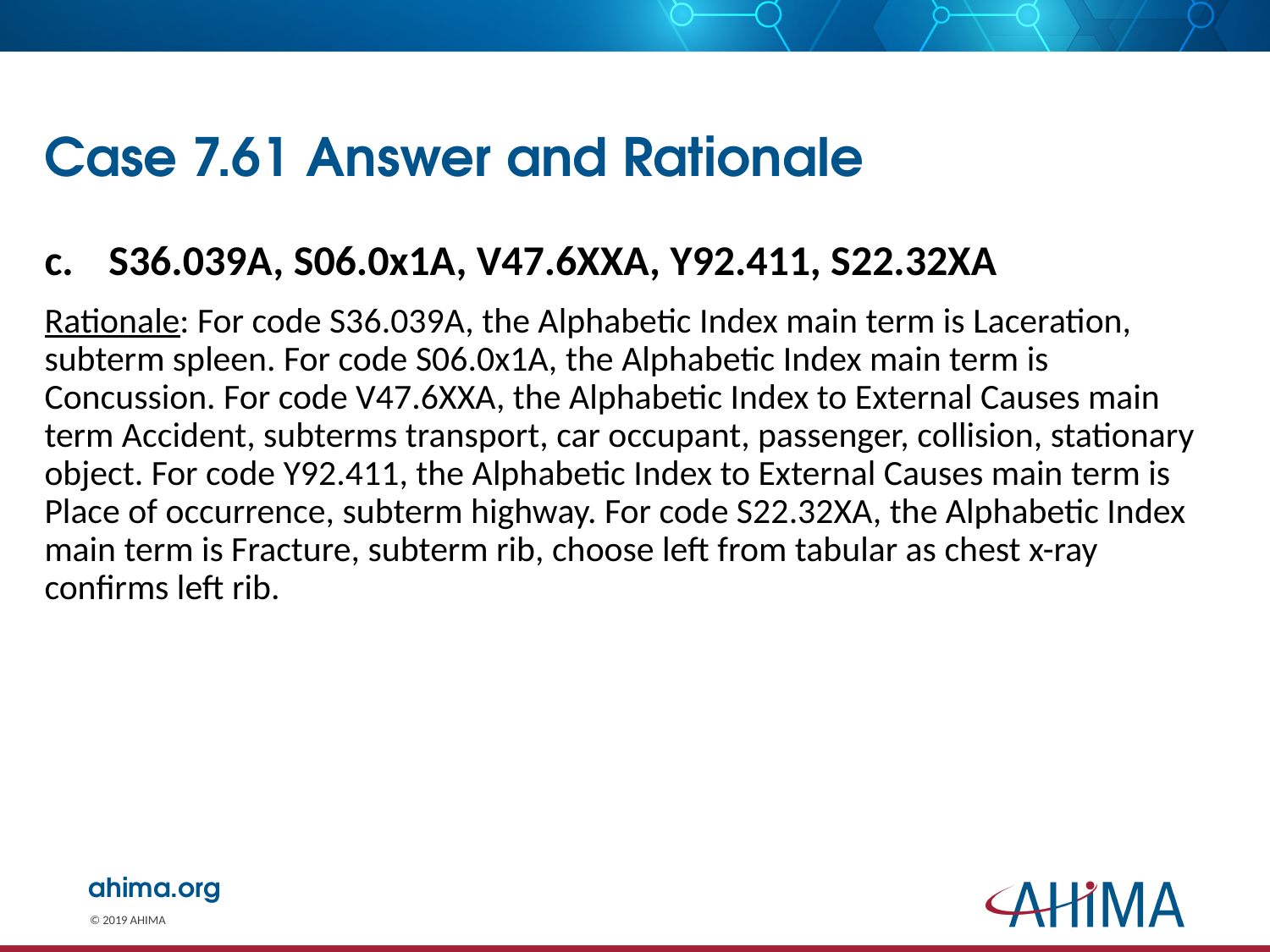

# Case 7.61 Answer and Rationale
S36.039A, S06.0x1A, V47.6XXA, Y92.411, S22.32XA
Rationale: For code S36.039A, the Alphabetic Index main term is Laceration, subterm spleen. For code S06.0x1A, the Alphabetic Index main term is Concussion. For code V47.6XXA, the Alphabetic Index to External Causes main term Accident, subterms transport, car occupant, passenger, collision, stationary object. For code Y92.411, the Alphabetic Index to External Causes main term is Place of occurrence, subterm highway. For code S22.32XA, the Alphabetic Index main term is Fracture, subterm rib, choose left from tabular as chest x-ray confirms left rib.